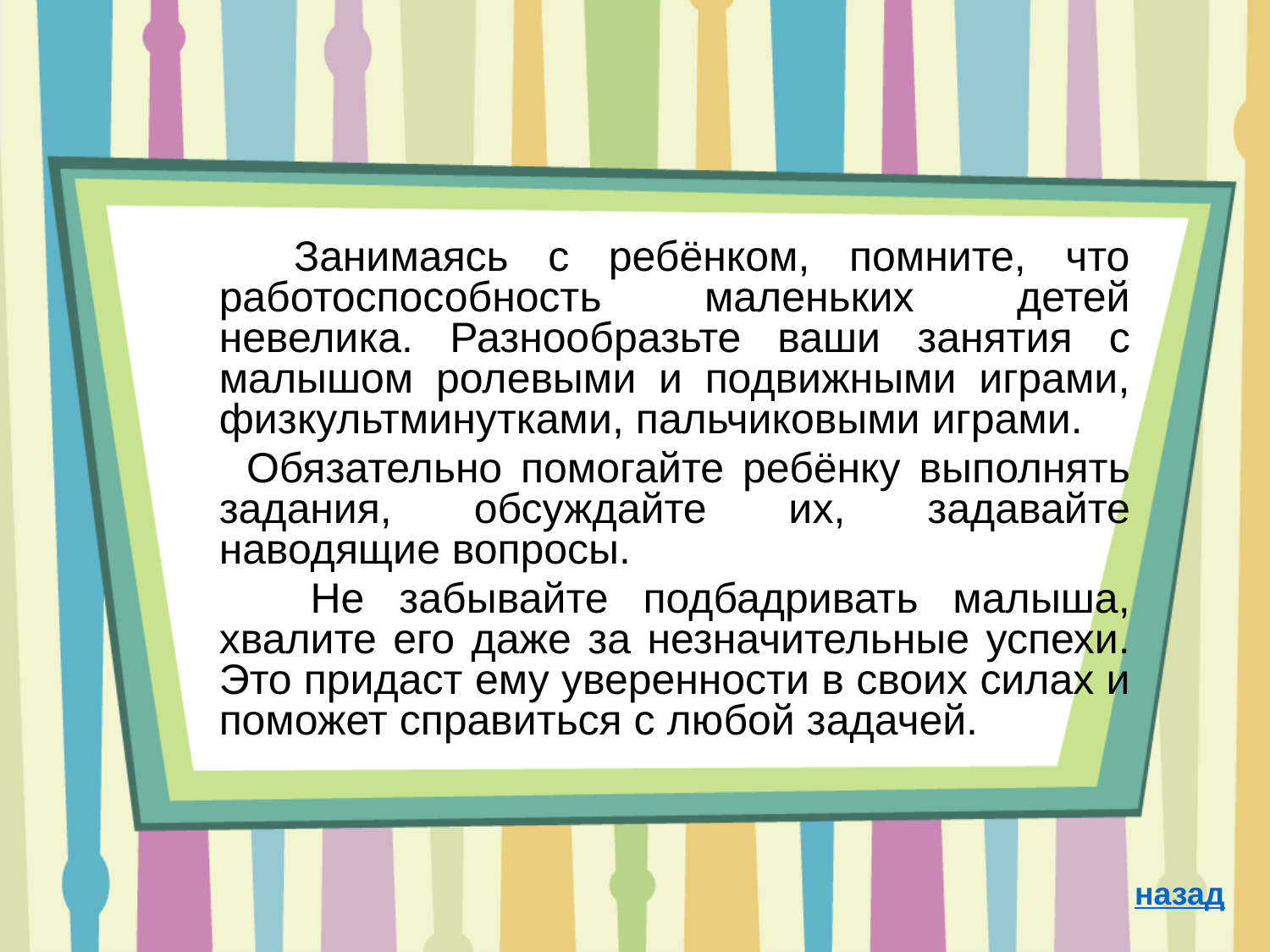

Занимаясь с ребёнком, помните, что работоспособность маленьких детей невелика. Разнообразьте ваши занятия с малышом ролевыми и подвижными играми, физкультминутками, пальчиковыми играми.
    Обязательно помогайте ребёнку выполнять задания, обсуждайте их, задавайте наводящие вопросы.
    Не забывайте подбадривать малыша, хвалите его даже за незначительные успехи. Это придаст ему уверенности в своих силах и поможет справиться с любой задачей.
назад